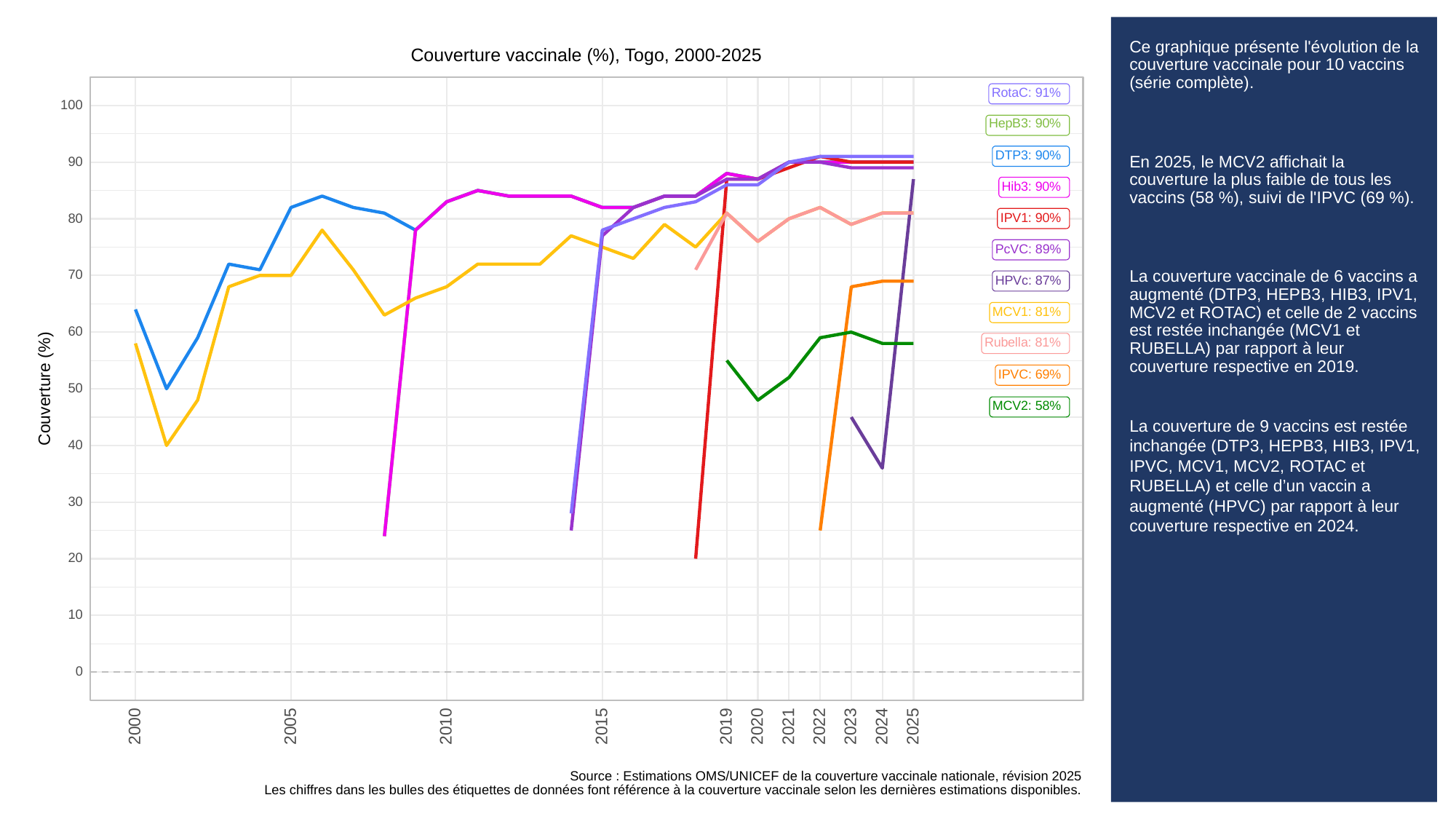

# Ce graphique présente l'évolution de la couverture vaccinale pour 10 vaccins (série complète).

En 2025, le MCV2 affichait la couverture la plus faible de tous les vaccins (58 %), suivi de l'IPVC (69 %).

La couverture vaccinale de 6 vaccins a augmenté (DTP3, HEPB3, HIB3, IPV1, MCV2 et ROTAC) et celle de 2 vaccins est restée inchangée (MCV1 et RUBELLA) par rapport à leur couverture respective en 2019.

La couverture de 9 vaccins est restée inchangée (DTP3, HEPB3, HIB3, IPV1, IPVC, MCV1, MCV2, ROTAC et RUBELLA) et celle d’un vaccin a augmenté (HPVC) par rapport à leur couverture respective en 2024.

Couverture vaccinale (%), Togo, 2000-2025

RotaC: 91%

100

HepB3: 90%

DTP3: 90%

90

Hib3: 90%

IPV1: 90%
80

PcVC: 89%

70

HPVc: 87%

MCV1: 81%
60

Rubella: 81%

IPVC: 69%
Couverture (%)
50

MCV2: 58%

40

30

20

10

0

2023
2000
2005
2010
2015
2019
2020
2021
2022
2024
2025
Source : Estimations OMS/UNICEF de la couverture vaccinale nationale, révision 2025
Les chiffres dans les bulles des étiquettes de données font référence à la couverture vaccinale selon les dernières estimations disponibles.